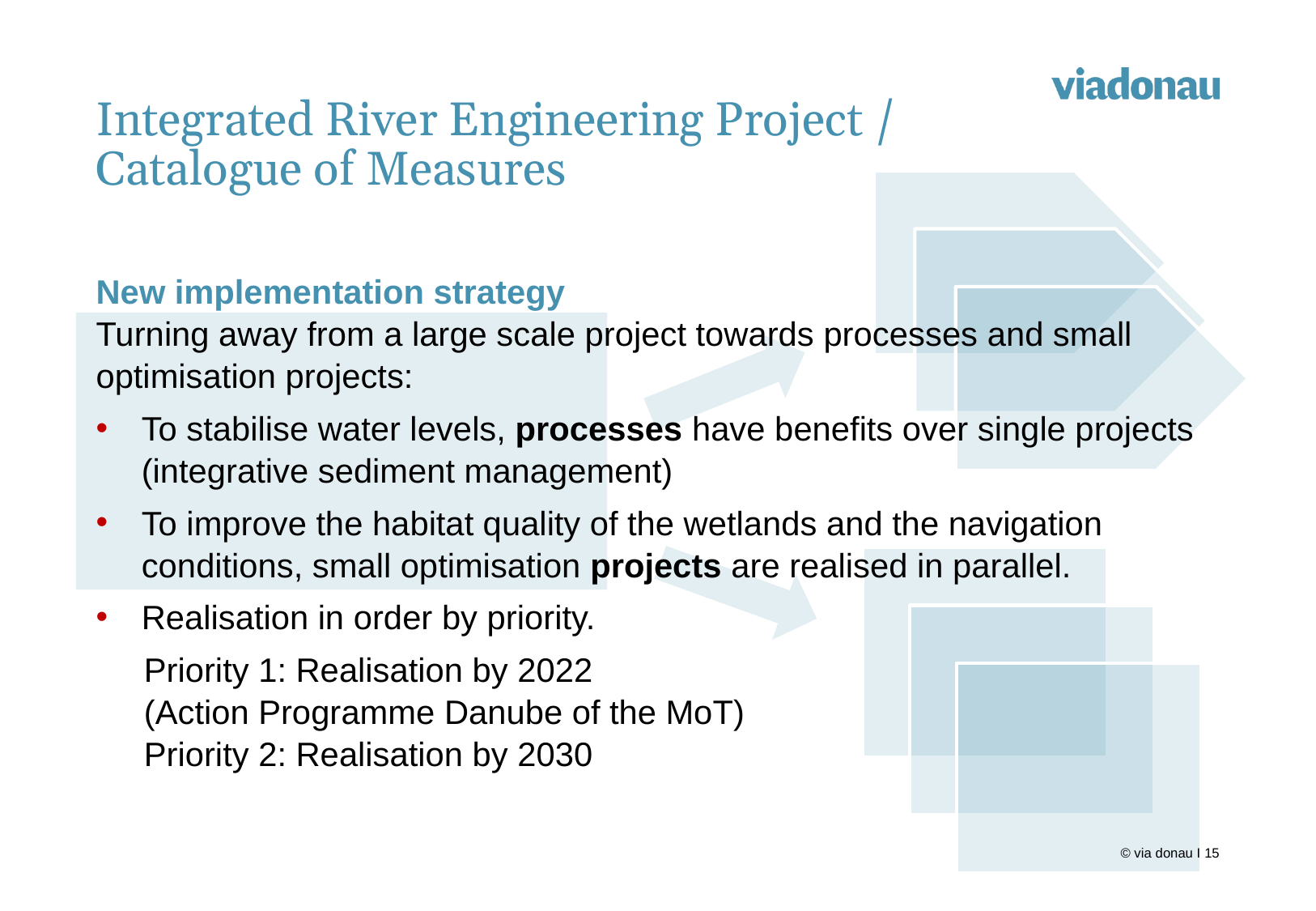

Integrated River Engineering Project / Catalogue of Measures

New implementation strategy
Turning away from a large scale project towards processes and small optimisation projects:
To stabilise water levels, processes have benefits over single projects (integrative sediment management)
To improve the habitat quality of the wetlands and the navigation conditions, small optimisation projects are realised in parallel.
Realisation in order by priority.
Priority 1: Realisation by 2022
(Action Programme Danube of the MoT)
Priority 2: Realisation by 2030

© via donau I 15